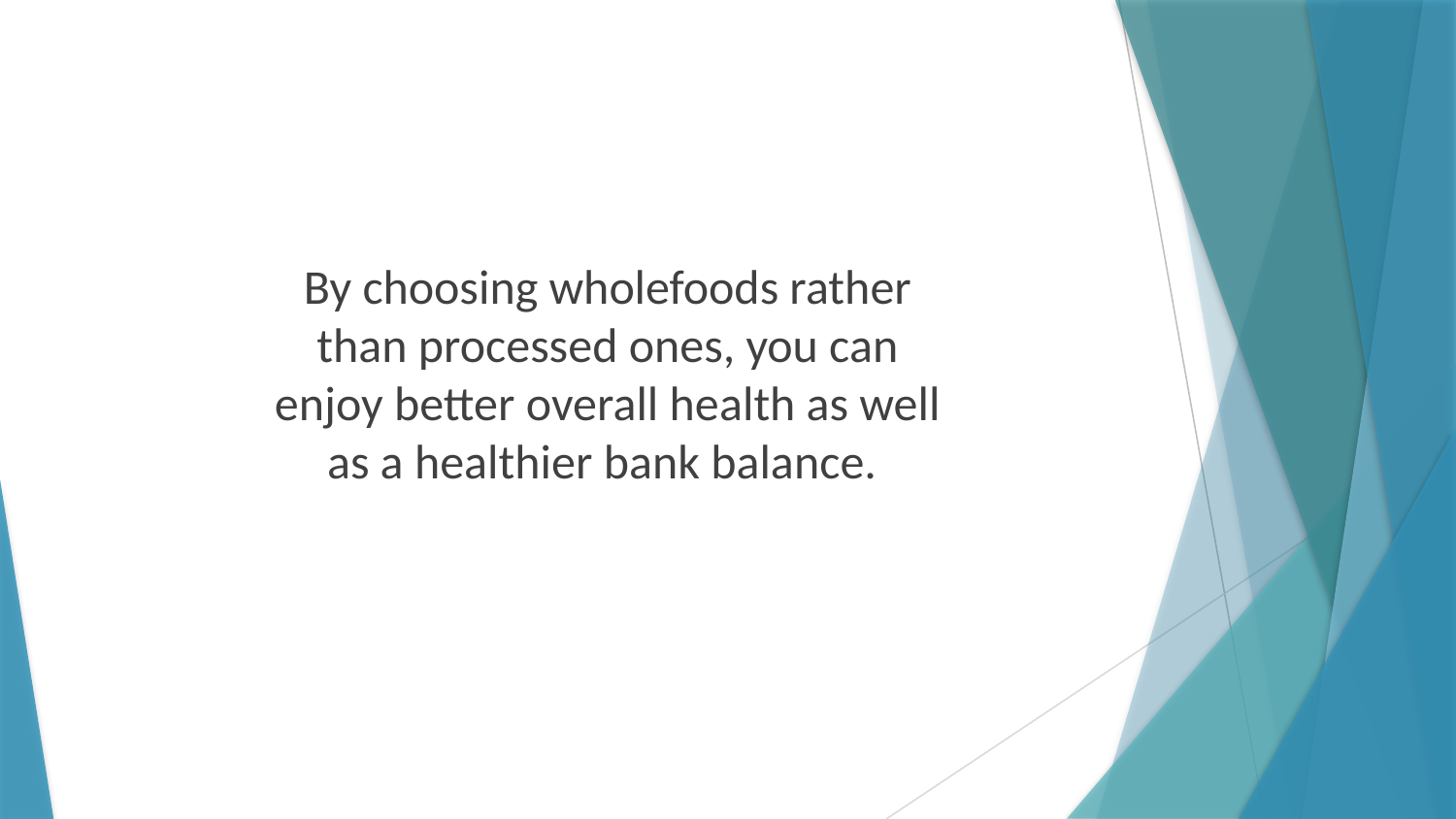

By choosing wholefoods rather than processed ones, you can enjoy better overall health as well as a healthier bank balance.